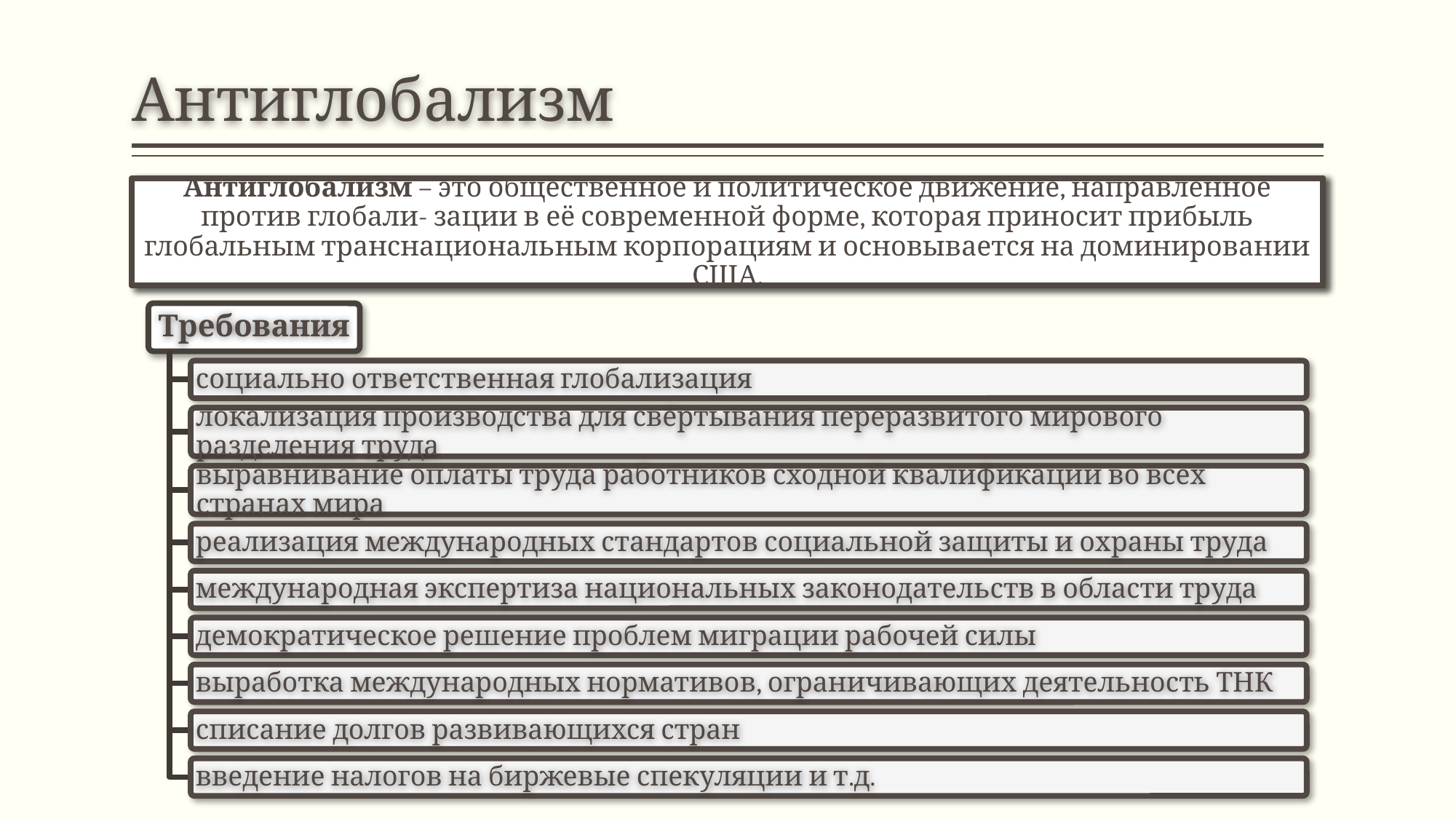

# Антиглобализм

Антиглобализм – это общественное и политическое движение, направленное против глобали- зации в её современной форме, которая приносит прибыль глобальным транснациональным корпорациям и основывается на доминировании США.

Требования

социально ответственная глобализация

локализация производства для свёртывания переразвитого мирового разделения труда

выравнивание оплаты труда работников сходной квалификации во всех странах мира

реализация международных стандартов социальной защиты и охраны труда

международная экспертиза национальных законодательств в области труда

демократическое решение проблем миграции рабочей силы

выработка международных нормативов, ограничивающих деятельность ТНК

списание долгов развивающихся стран

введение налогов на биржевые спекуляции и т.д.